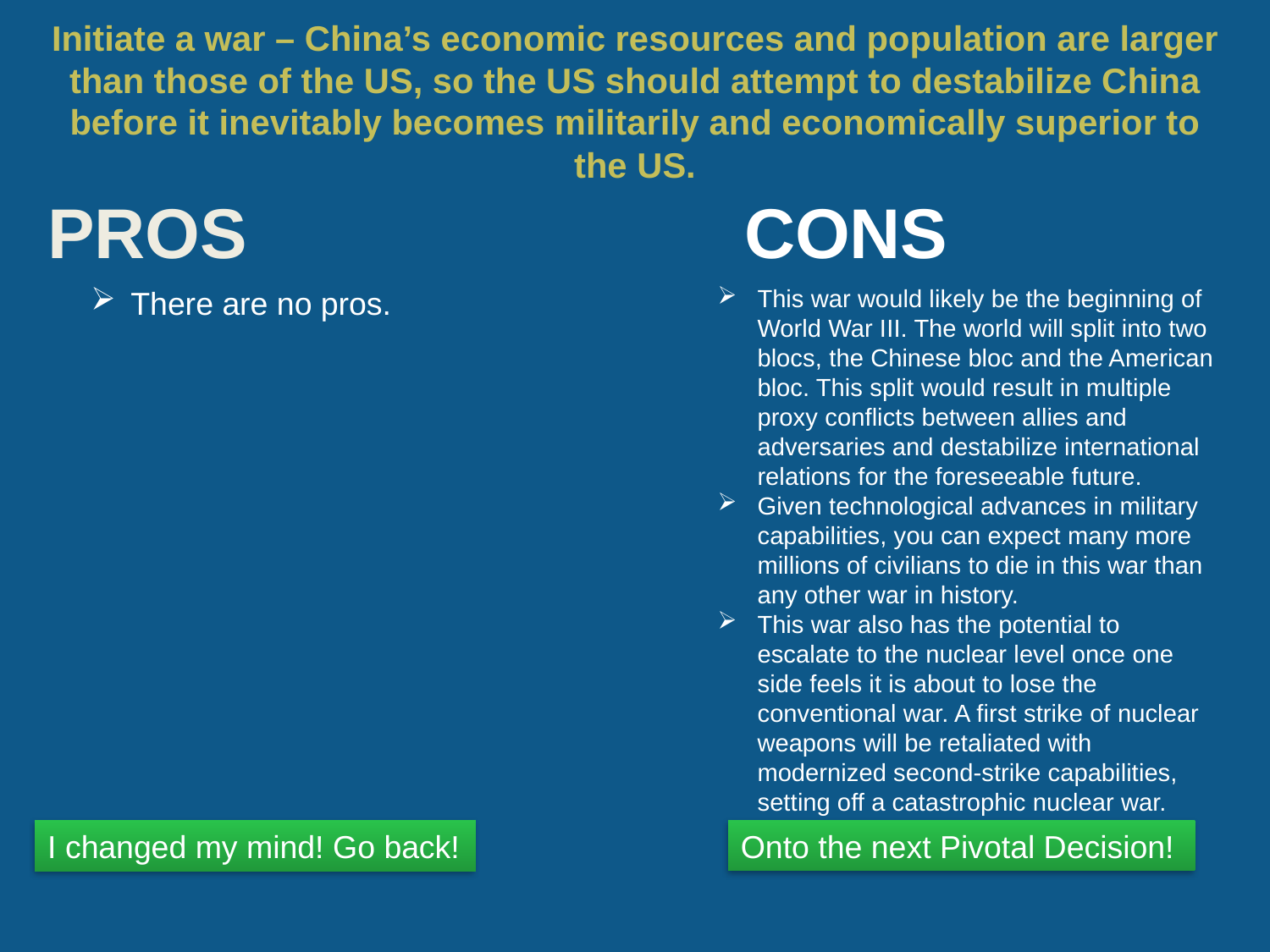

# Initiate a war – China’s economic resources and population are larger than those of the US, so the US should attempt to destabilize China before it inevitably becomes militarily and economically superior to the US.
This war would likely be the beginning of World War III. The world will split into two blocs, the Chinese bloc and the American bloc. This split would result in multiple proxy conflicts between allies and adversaries and destabilize international relations for the foreseeable future.
Given technological advances in military capabilities, you can expect many more millions of civilians to die in this war than any other war in history.
This war also has the potential to escalate to the nuclear level once one side feels it is about to lose the conventional war. A first strike of nuclear weapons will be retaliated with modernized second-strike capabilities, setting off a catastrophic nuclear war.
There are no pros.